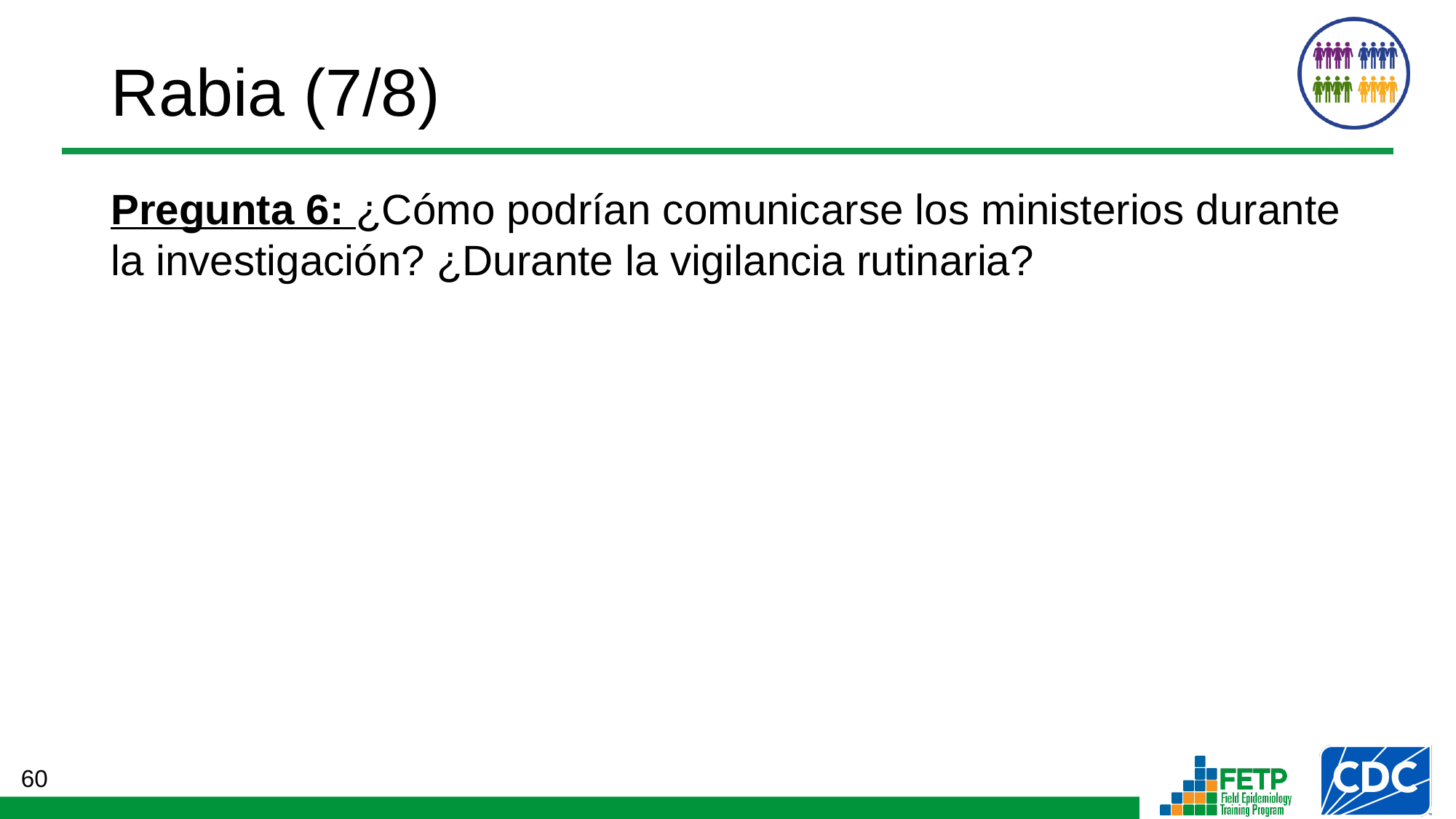

# Rabia (7/8)
Pregunta 6: ¿Cómo podrían comunicarse los ministerios durante la investigación? ¿Durante la vigilancia rutinaria?